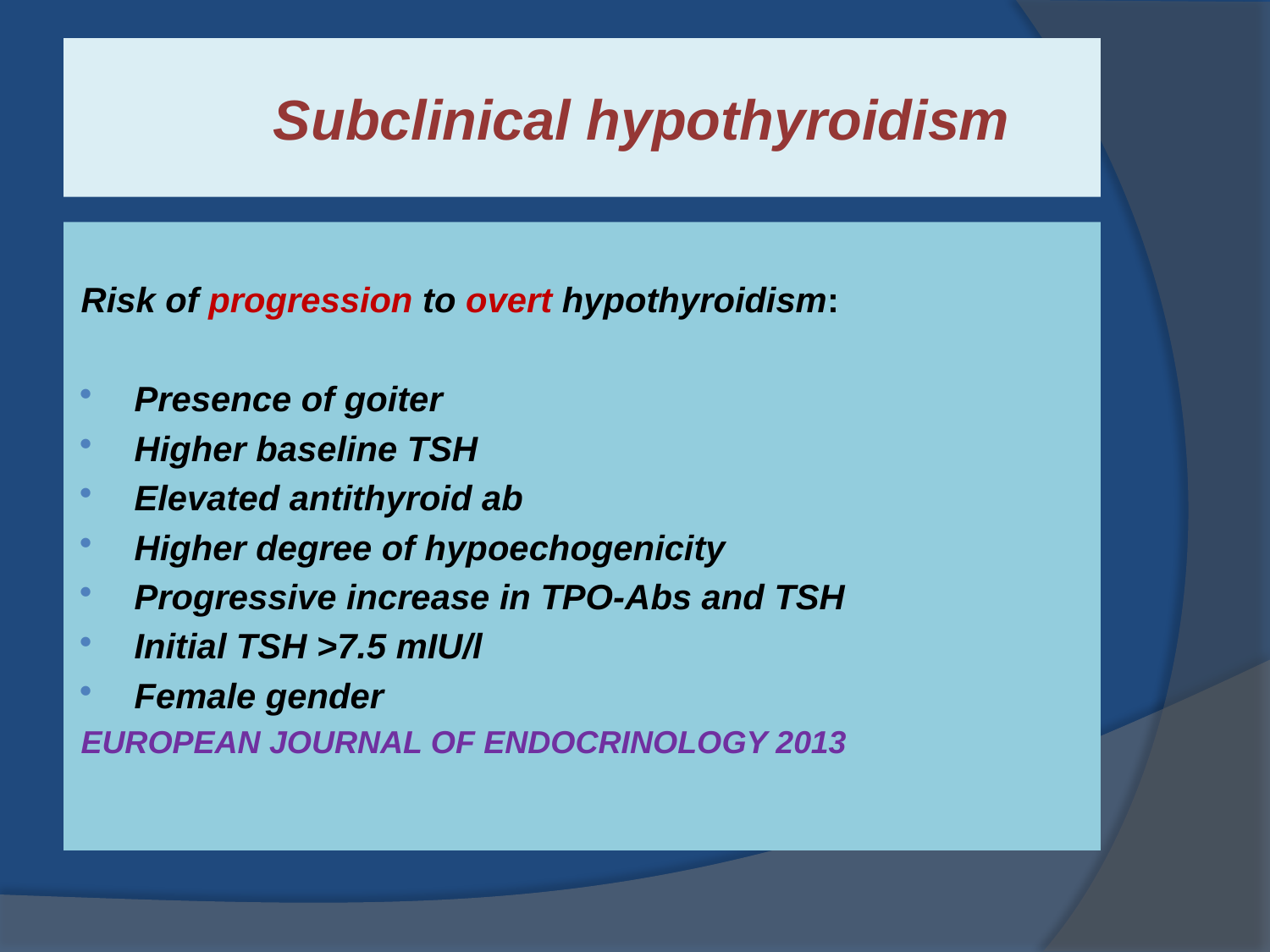

# Subclinical hypothyroidism

Risk of progression to overt hypothyroidism:

Presence of goiter
Higher baseline TSH
Elevated antithyroid ab
Higher degree of hypoechogenicity
Progressive increase in TPO-Abs and TSH
Initial TSH >7.5 mIU/l
Female gender
EUROPEAN JOURNAL OF ENDOCRINOLOGY 2013